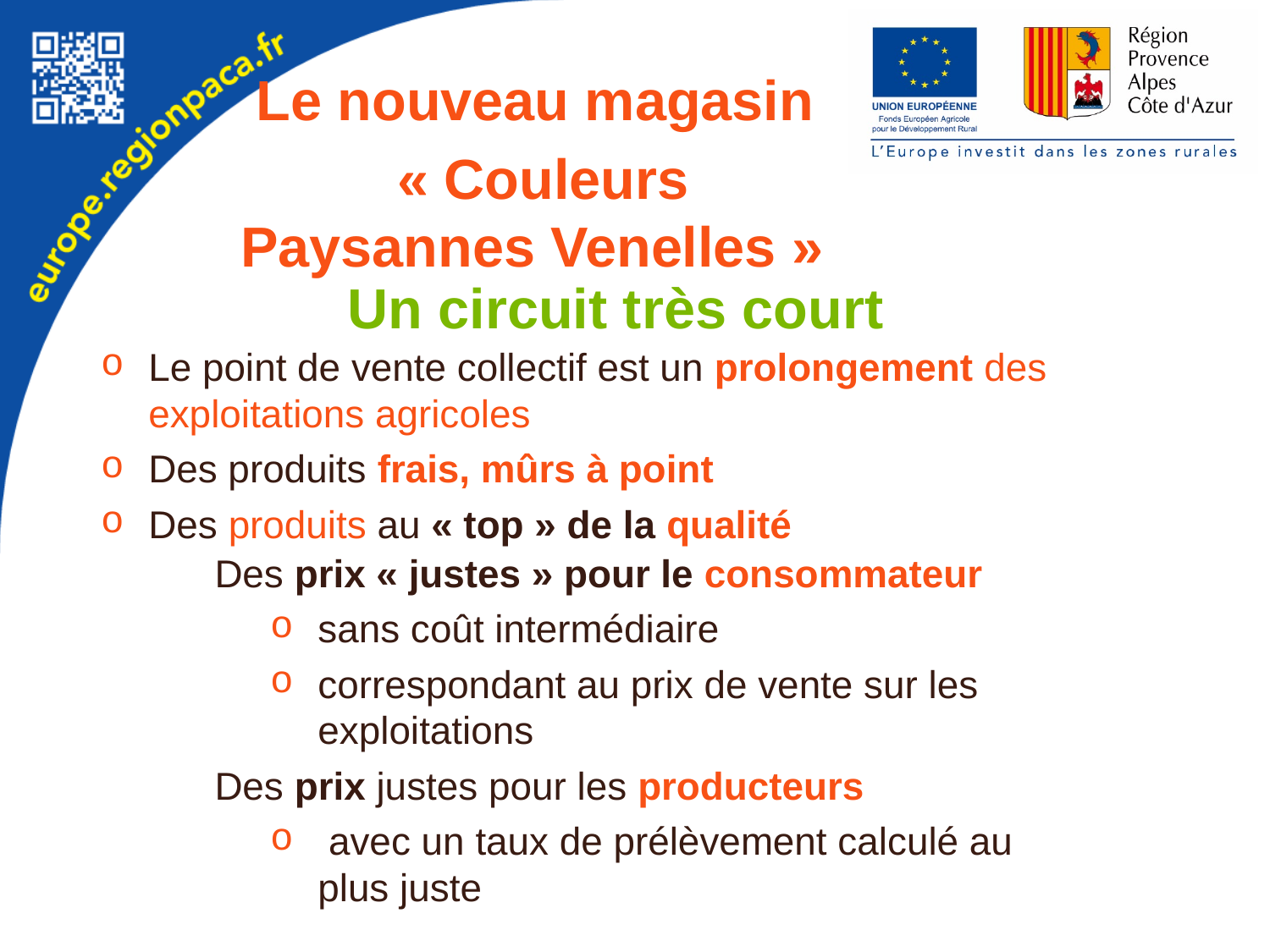

Le nouveau magasin
 « Couleurs Paysannes Venelles »
Un circuit très court
Le point de vente collectif est un prolongement des exploitations agricoles
Des produits frais, mûrs à point
Des produits au « top » de la qualité
Des prix « justes » pour le consommateur
sans coût intermédiaire
correspondant au prix de vente sur les exploitations
Des prix justes pour les producteurs
 avec un taux de prélèvement calculé au plus juste